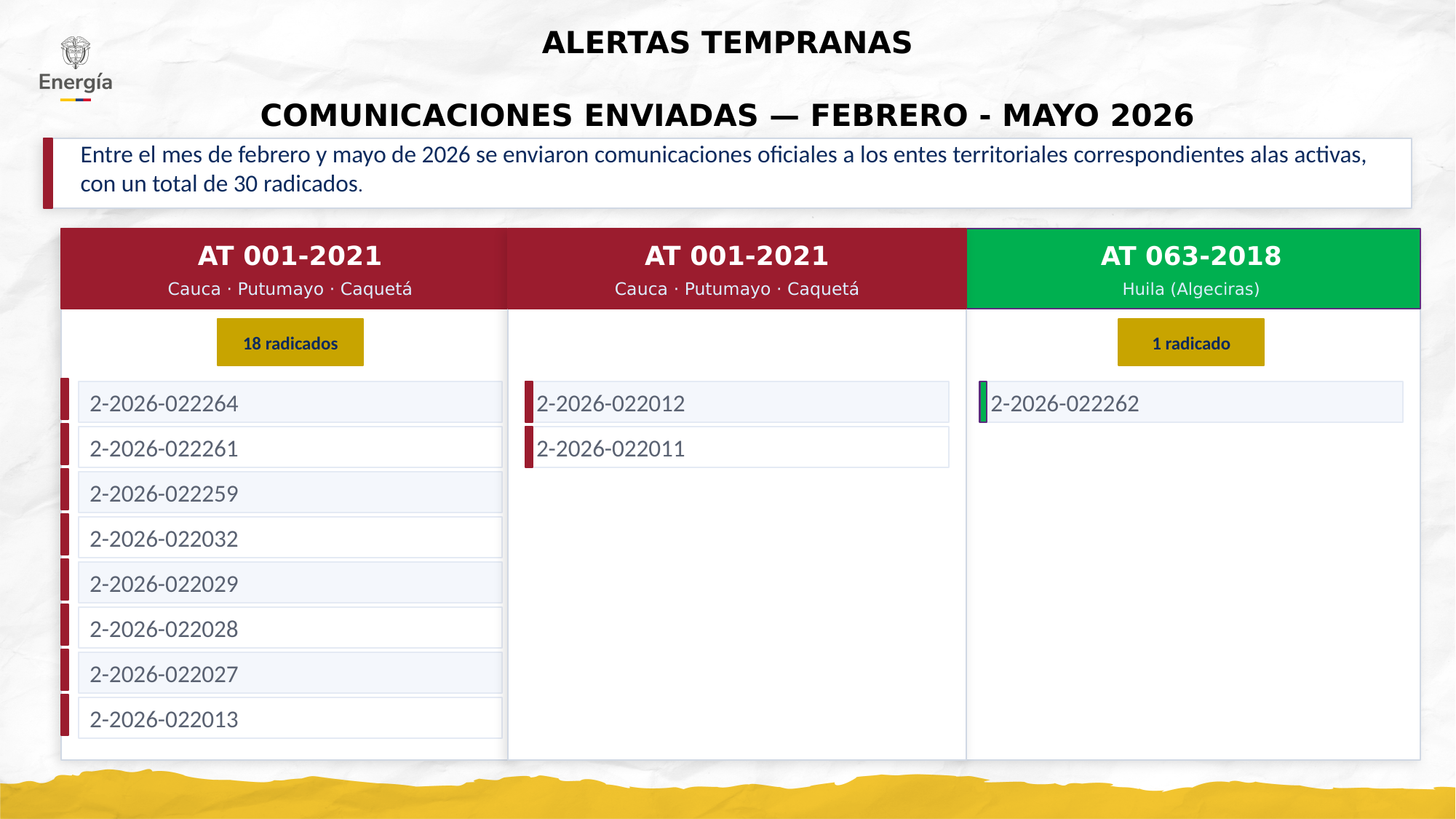

ALERTAS TEMPRANAS

COMUNICACIONES ENVIADAS — FEBRERO - MAYO 2026

Entre el mes de febrero y mayo de 2026 se enviaron comunicaciones oficiales a los entes territoriales correspondientes alas activas, con un total de 30 radicados.

AT 001-2021
AT 001-2021
AT 063-2018
Cauca · Putumayo · Caquetá
Cauca · Putumayo · Caquetá
Huila (Algeciras)

18 radicados

1 radicado

2-2026-022264

2-2026-022012

2-2026-022262

2-2026-022261

2-2026-022011

2-2026-022259

2-2026-022032

2-2026-022029

2-2026-022028

2-2026-022027

2-2026-022013